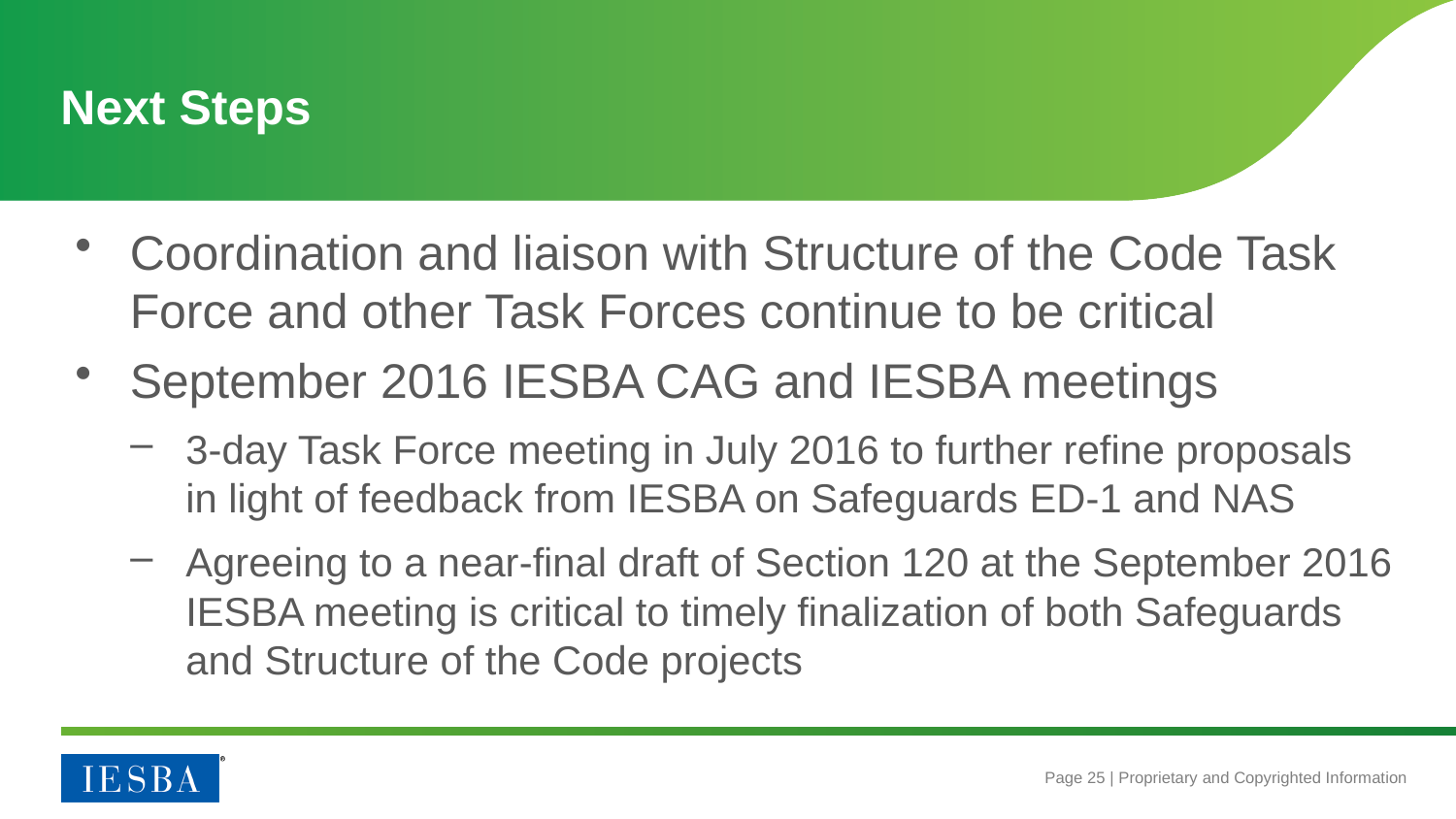

# Next Steps
Coordination and liaison with Structure of the Code Task Force and other Task Forces continue to be critical
September 2016 IESBA CAG and IESBA meetings
3-day Task Force meeting in July 2016 to further refine proposals in light of feedback from IESBA on Safeguards ED-1 and NAS
Agreeing to a near-final draft of Section 120 at the September 2016 IESBA meeting is critical to timely finalization of both Safeguards and Structure of the Code projects